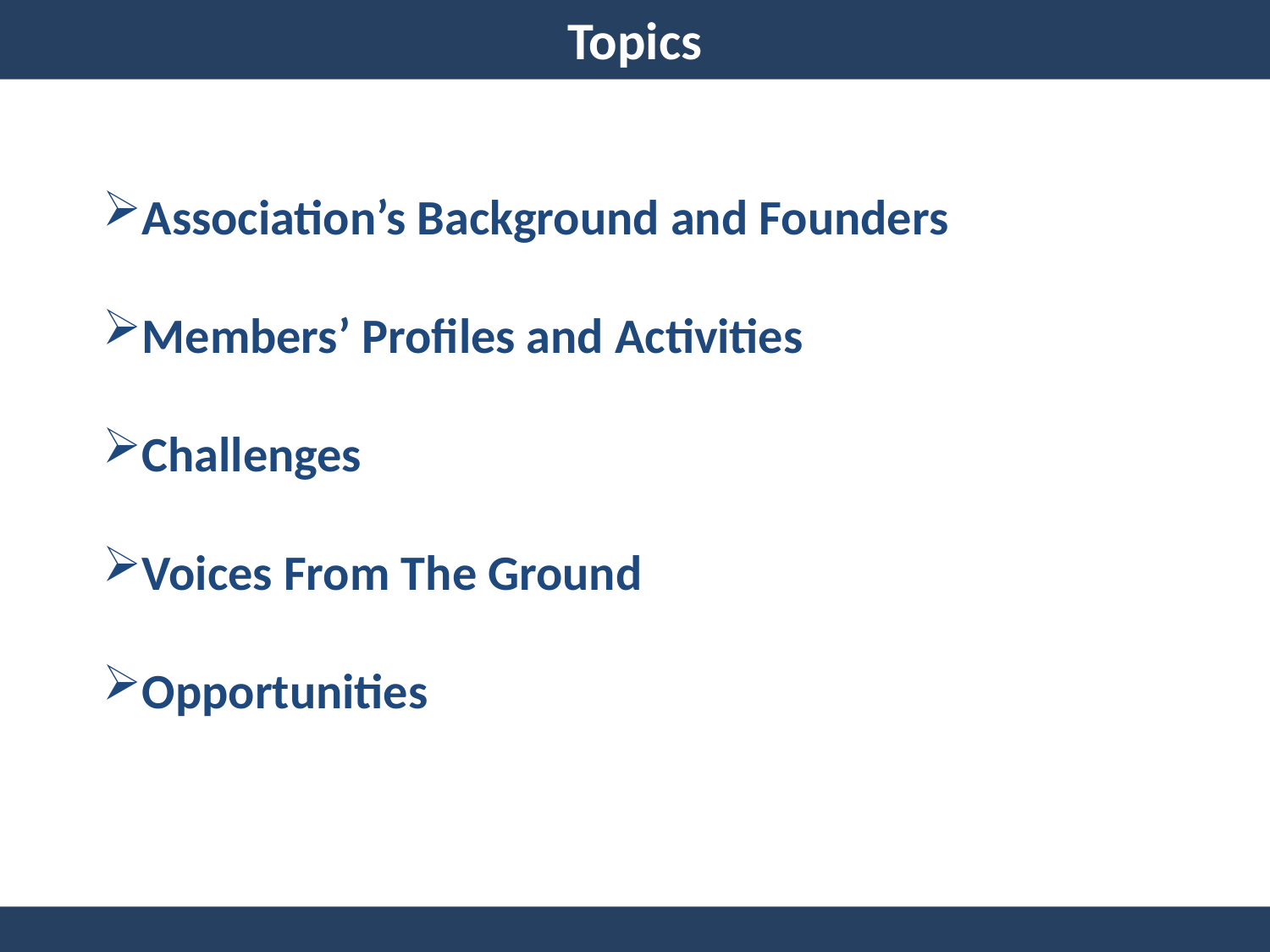

Topics

Association’s Background and Founders
Members’ Profiles and Activities
Challenges
Voices From The Ground
Opportunities